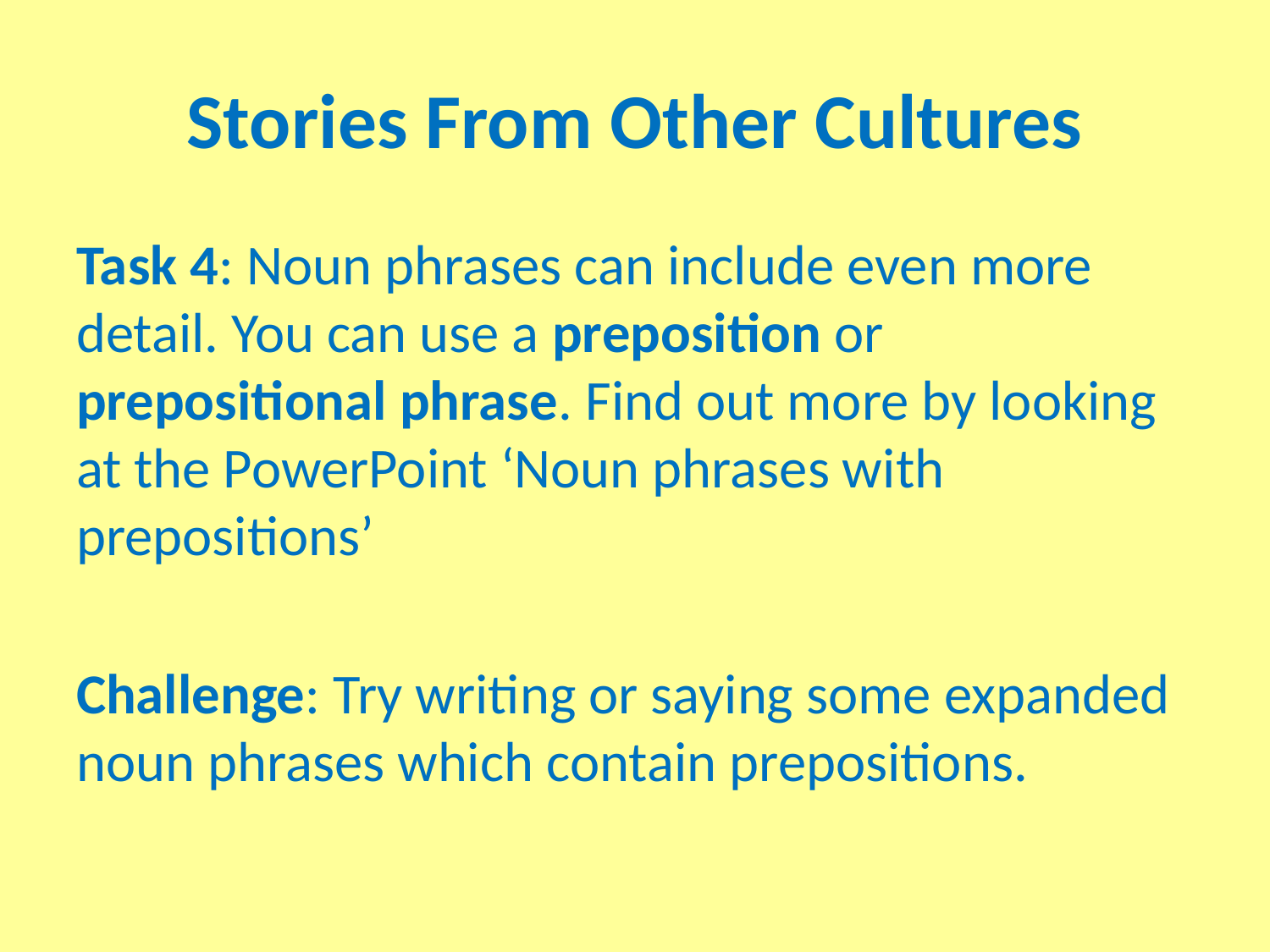

# Stories From Other Cultures
Task 4: Noun phrases can include even more detail. You can use a preposition or prepositional phrase. Find out more by looking at the PowerPoint ‘Noun phrases with prepositions’

Challenge: Try writing or saying some expanded noun phrases which contain prepositions.